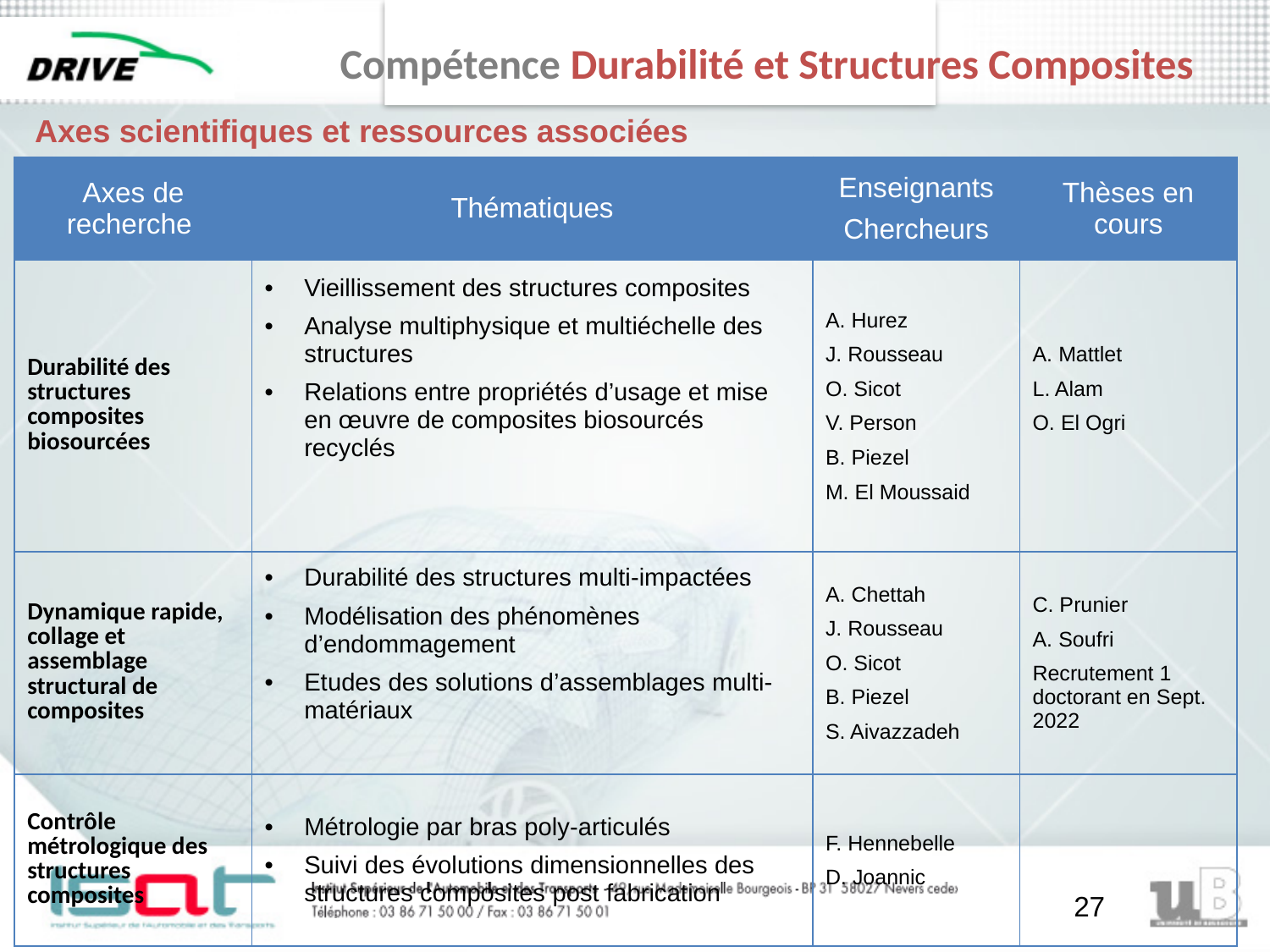

# Compétence Durabilité et Structures Composites
Axes scientifiques et ressources associées
| Axes de recherche | Thématiques | Enseignants Chercheurs | Thèses en cours |
| --- | --- | --- | --- |
| Durabilité des structures composites biosourcées | Vieillissement des structures composites Analyse multiphysique et multiéchelle des structures Relations entre propriétés d’usage et mise en œuvre de composites biosourcés recyclés | A. Hurez J. Rousseau O. Sicot V. Person B. Piezel M. El Moussaid | A. Mattlet L. Alam O. El Ogri |
| Dynamique rapide, collage et assemblage structural de composites | Durabilité des structures multi-impactées Modélisation des phénomènes d’endommagement Etudes des solutions d’assemblages multi-matériaux | A. Chettah J. Rousseau O. Sicot B. Piezel S. Aivazzadeh | C. Prunier A. Soufri Recrutement 1 doctorant en Sept. 2022 |
| Contrôle métrologique des structures composites | Métrologie par bras poly-articulés Suivi des évolutions dimensionnelles des structures composites post fabrication | F. Hennebelle D. Joannic |  |